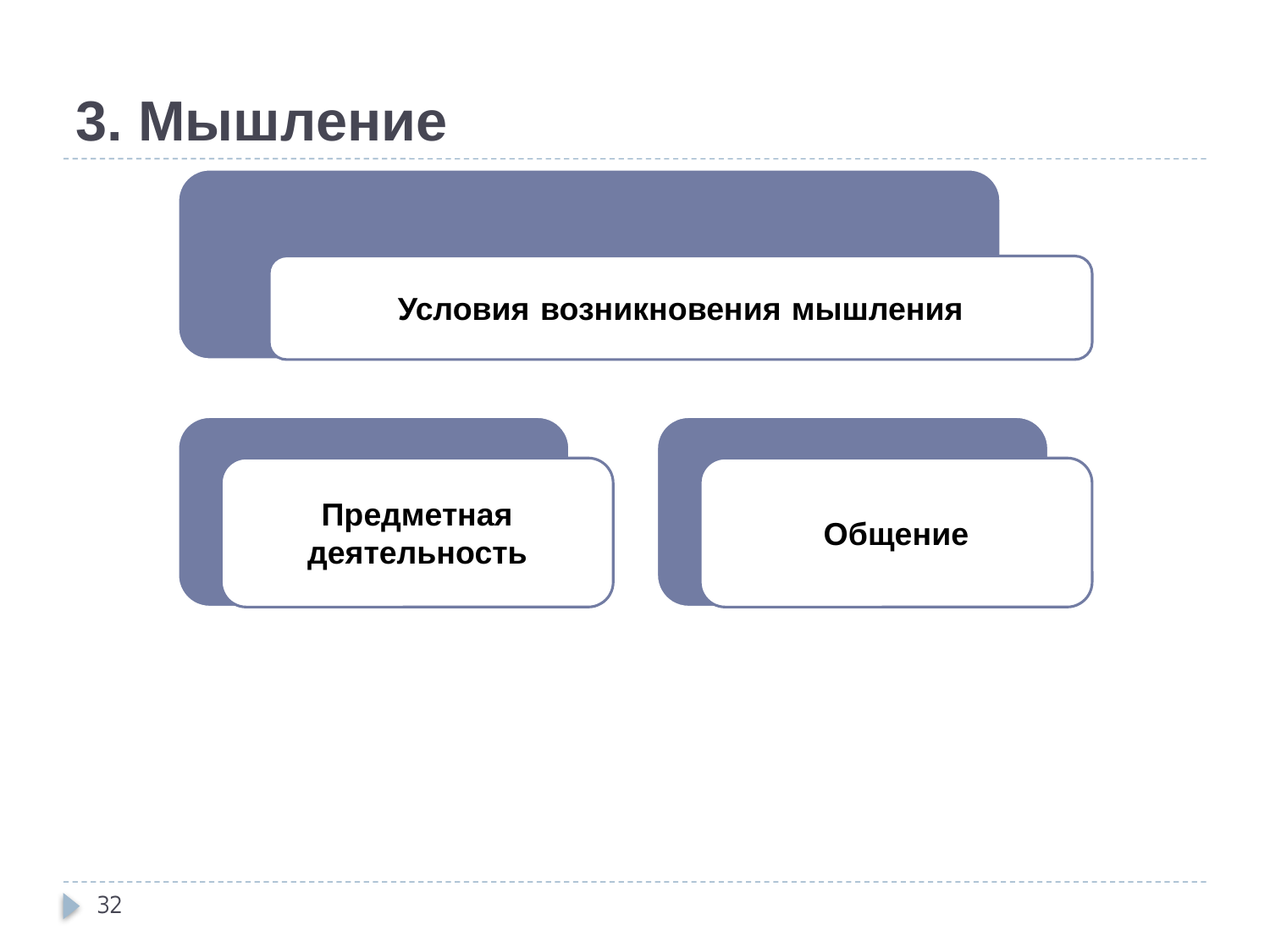

# 3. Мышление
Условия возникновения мышления
Предметная деятельность
Общение
32